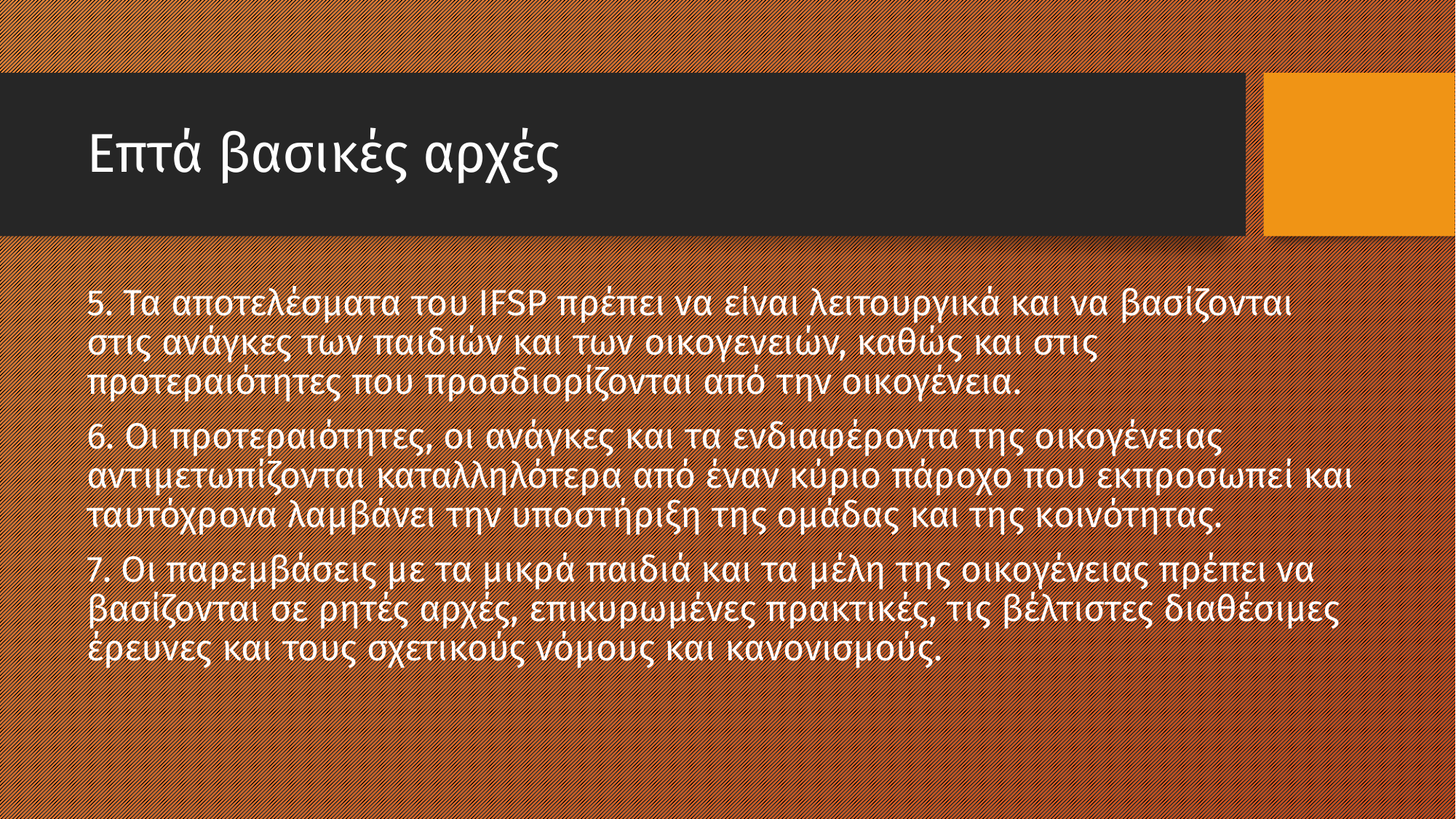

# Επτά βασικές αρχές
5. Τα αποτελέσματα του IFSP πρέπει να είναι λειτουργικά και να βασίζονται στις ανάγκες των παιδιών και των οικογενειών, καθώς και στις προτεραιότητες που προσδιορίζονται από την οικογένεια.
6. Οι προτεραιότητες, οι ανάγκες και τα ενδιαφέροντα της οικογένειας αντιμετωπίζονται καταλληλότερα από έναν κύριο πάροχο που εκπροσωπεί και ταυτόχρονα λαμβάνει την υποστήριξη της ομάδας και της κοινότητας.
7. Οι παρεμβάσεις με τα μικρά παιδιά και τα μέλη της οικογένειας πρέπει να βασίζονται σε ρητές αρχές, επικυρωμένες πρακτικές, τις βέλτιστες διαθέσιμες έρευνες και τους σχετικούς νόμους και κανονισμούς.